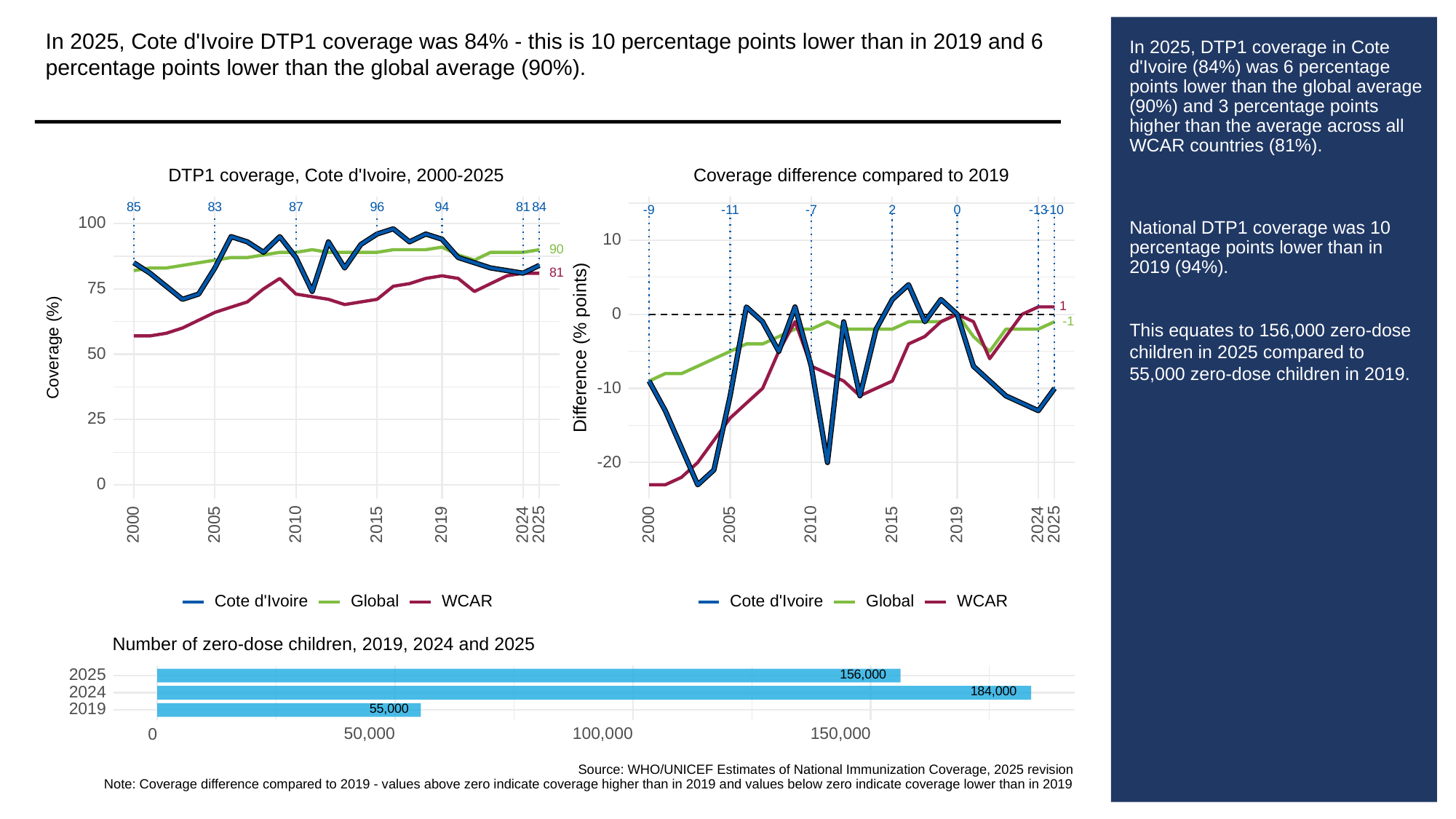

In 2025, Cote d'Ivoire DTP1 coverage was 84% - this is 10 percentage points lower than in 2019 and 6 percentage points lower than the global average (90%).
# In 2025, DTP1 coverage in Cote d'Ivoire (84%) was 6 percentage points lower than the global average (90%) and 3 percentage points higher than the average across all WCAR countries (81%).

National DTP1 coverage was 10 percentage points lower than in 2019 (94%).

This equates to 156,000 zero-dose children in 2025 compared to 55,000 zero-dose children in 2019.

DTP1 coverage, Cote d'Ivoire, 2000-2025
Coverage difference compared to 2019

83
85
87
96
94
81
84

-13
-9
0
-10
-11
2
-7

100

10

90

81

75

1

0

-1

Difference (% points)
Coverage (%)
50

-10

25

-20

0

2000
2005
2010
2015
2019
2024
2025
2000
2005
2010
2015
2019
2024
2025
Cote d'Ivoire
Global
WCAR
Cote d'Ivoire
Global
WCAR

Number of zero-dose children, 2019, 2024 and 2025

156,000
2025

184,000
2024

55,000
2019

50,000
100,000
150,000
0
Source: WHO/UNICEF Estimates of National Immunization Coverage, 2025 revision
Note: Coverage difference compared to 2019 - values above zero indicate coverage higher than in 2019 and values below zero indicate coverage lower than in 2019